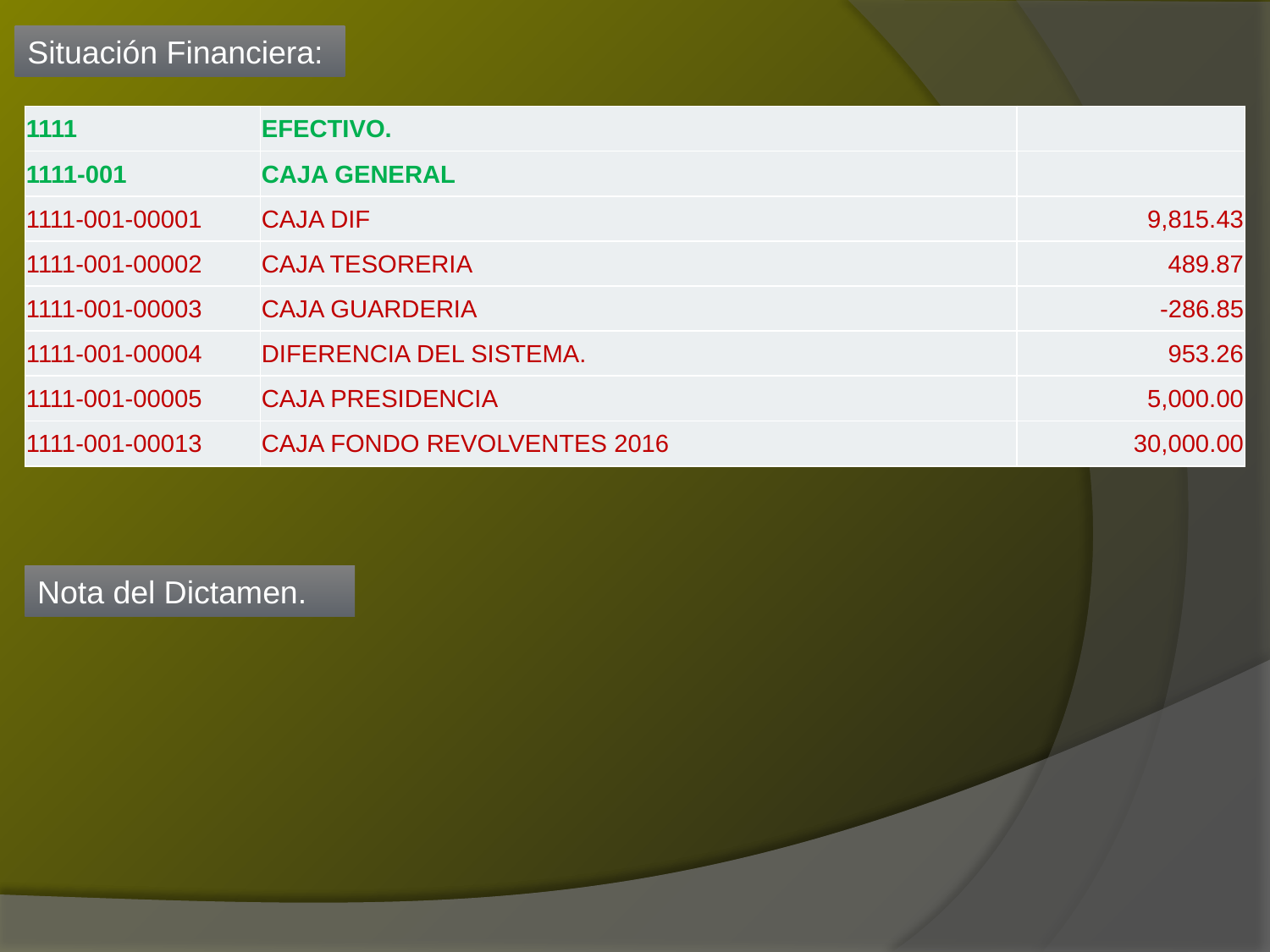

Situación Financiera:
| 1111 | EFECTIVO. |  |
| --- | --- | --- |
| 1111-001 | CAJA GENERAL |  |
| 1111-001-00001 | CAJA DIF | 9,815.43 |
| 1111-001-00002 | CAJA TESORERIA | 489.87 |
| 1111-001-00003 | CAJA GUARDERIA | -286.85 |
| 1111-001-00004 | DIFERENCIA DEL SISTEMA. | 953.26 |
| 1111-001-00005 | CAJA PRESIDENCIA | 5,000.00 |
| 1111-001-00013 | CAJA FONDO REVOLVENTES 2016 | 30,000.00 |
Nota del Dictamen.